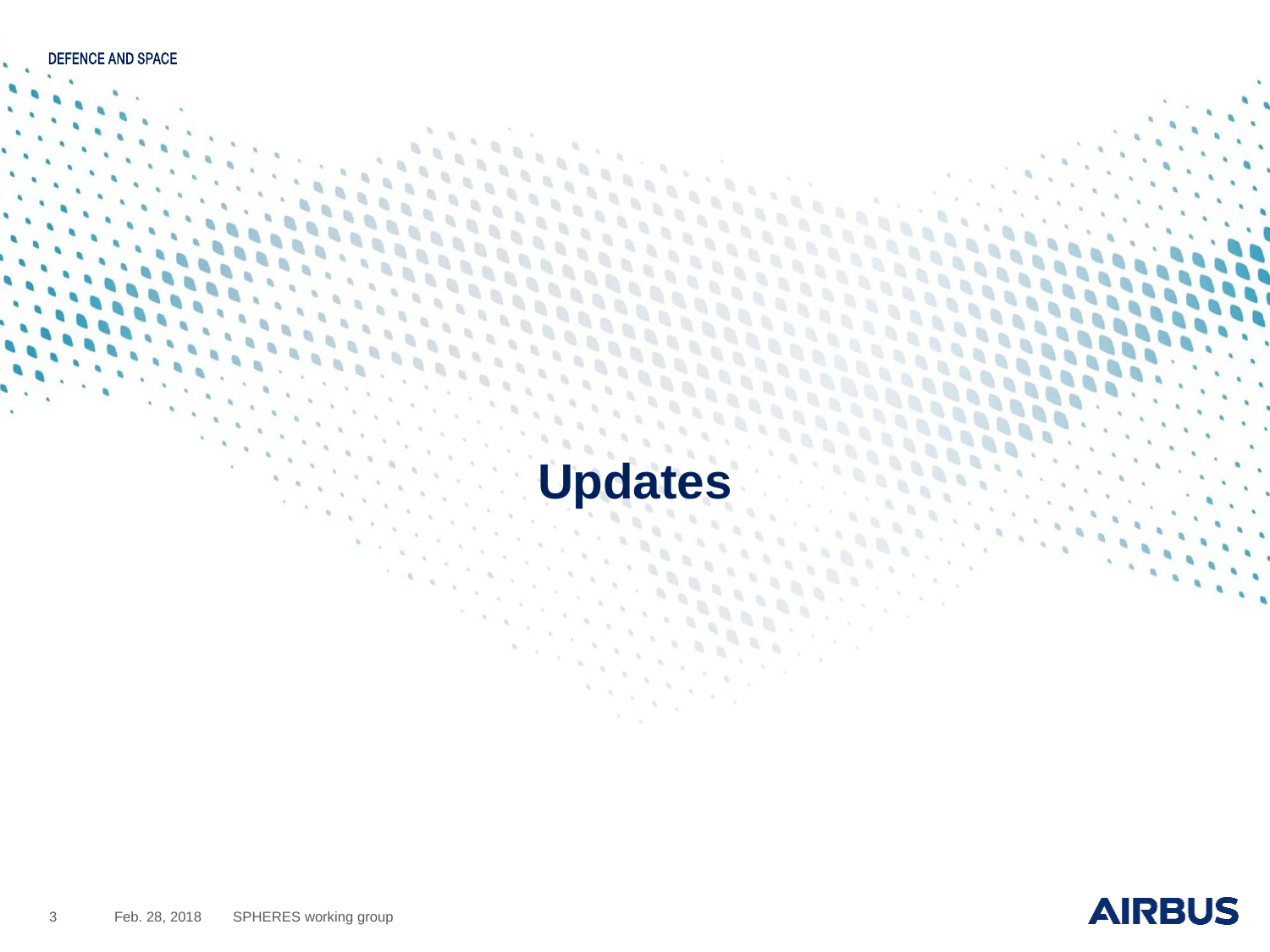

# Updates
3
Feb. 28, 2018
SPHERES working group